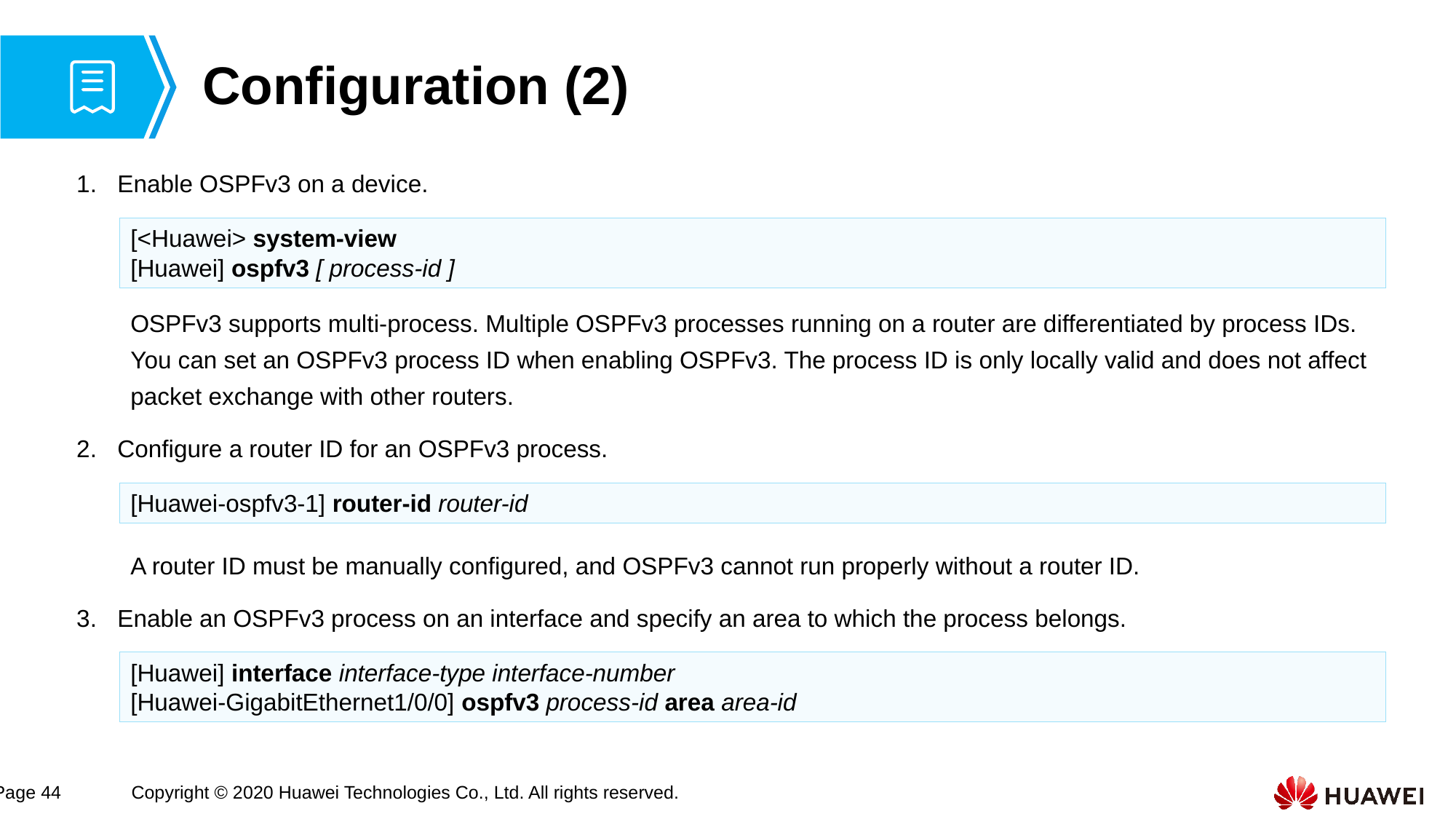

# Configuration (2)
Enable OSPFv3 on a device.
[<Huawei> system-view
[Huawei] ospfv3 [ process-id ]
OSPFv3 supports multi-process. Multiple OSPFv3 processes running on a router are differentiated by process IDs. You can set an OSPFv3 process ID when enabling OSPFv3. The process ID is only locally valid and does not affect packet exchange with other routers.
Configure a router ID for an OSPFv3 process.
[Huawei-ospfv3-1] router-id router-id
A router ID must be manually configured, and OSPFv3 cannot run properly without a router ID.
Enable an OSPFv3 process on an interface and specify an area to which the process belongs.
[Huawei] interface interface-type interface-number
[Huawei-GigabitEthernet1/0/0] ospfv3 process-id area area-id